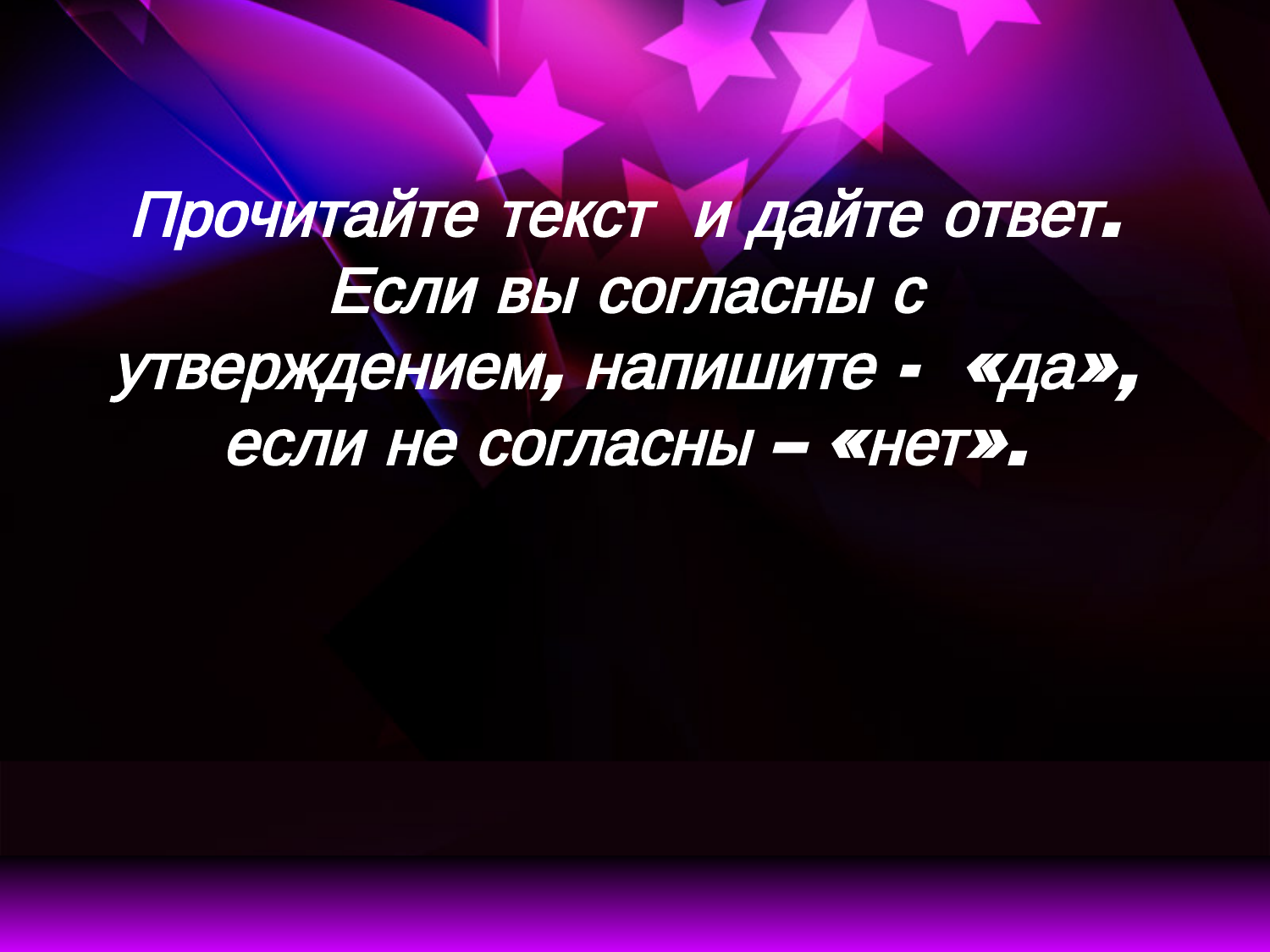

# Прочитайте текст  и дайте ответ. Если вы согласны с утверждением, напишите -  «да», если не согласны – «нет».